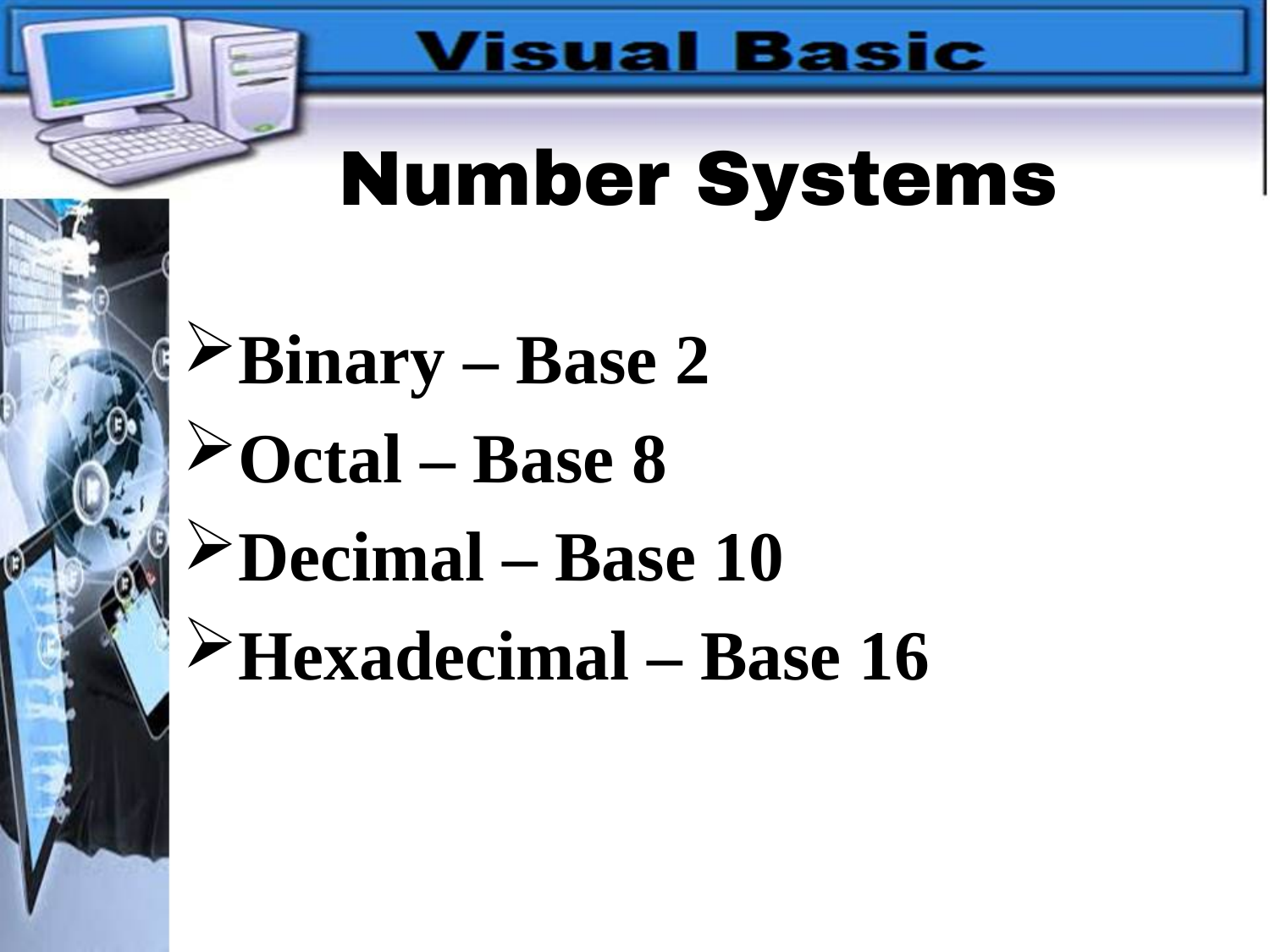

# Number Systems
Binary – Base 2
Octal – Base 8
Decimal – Base 10
Hexadecimal – Base 16